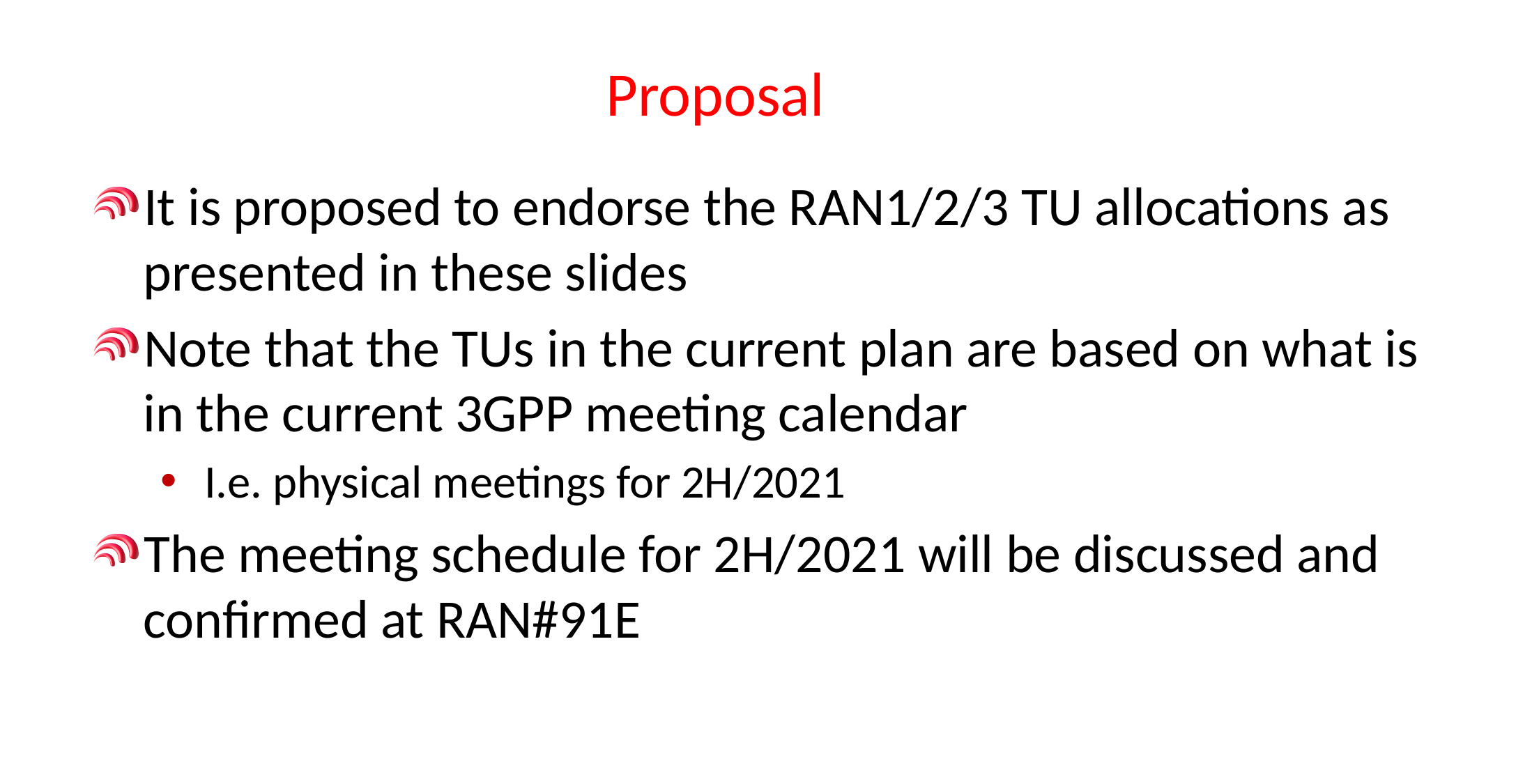

# Proposal
It is proposed to endorse the RAN1/2/3 TU allocations as presented in these slides
Note that the TUs in the current plan are based on what is in the current 3GPP meeting calendar
I.e. physical meetings for 2H/2021
The meeting schedule for 2H/2021 will be discussed and confirmed at RAN#91E